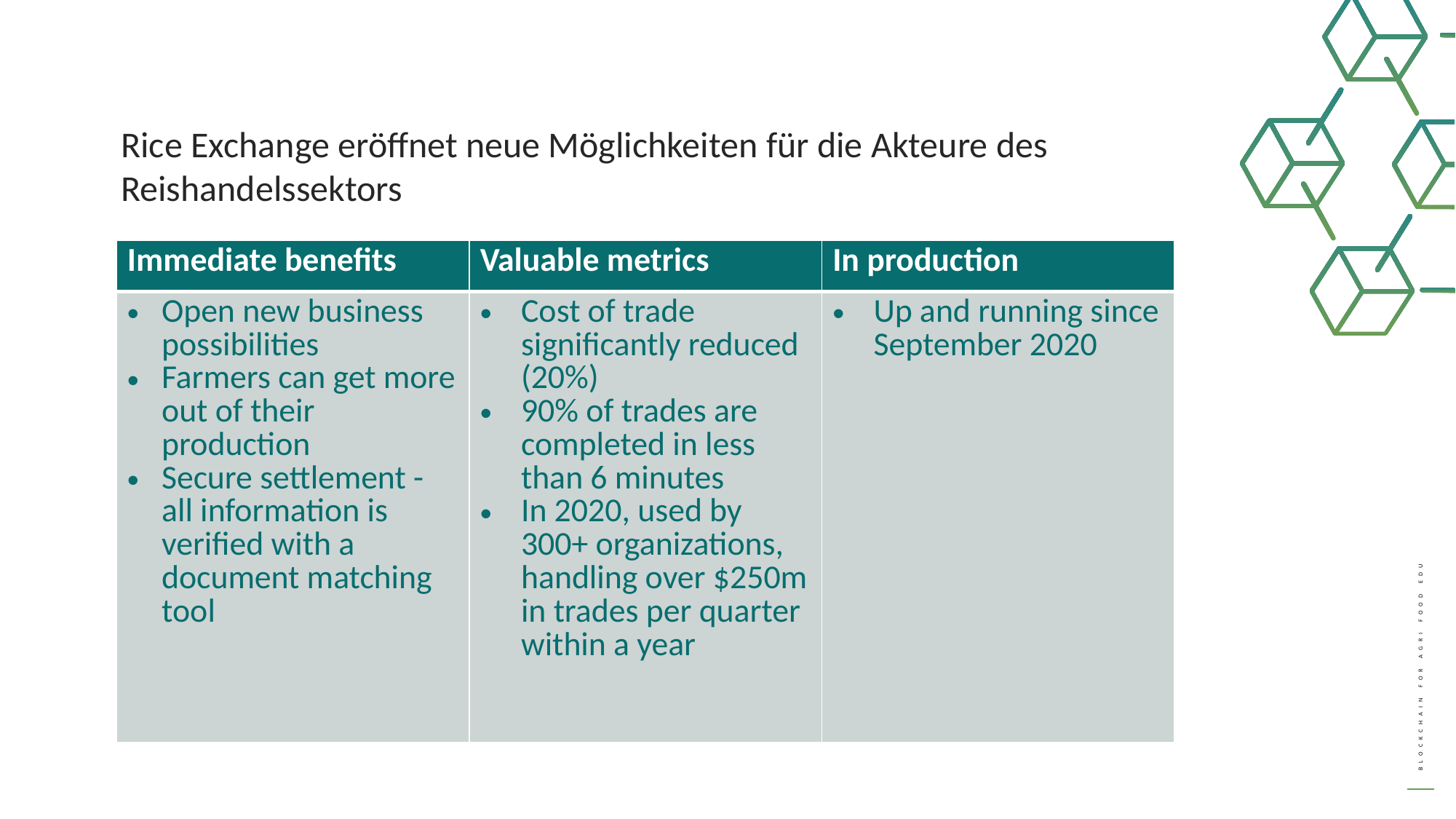

Rice Exchange eröffnet neue Möglichkeiten für die Akteure des Reishandelssektors
| Immediate benefits | Valuable metrics | In production |
| --- | --- | --- |
| Open new business possibilities Farmers can get more out of their production Secure settlement - all information is verified with a document matching tool | Cost of trade significantly reduced (20%) 90% of trades are completed in less than 6 minutes In 2020, used by 300+ organizations, handling over $250m in trades per quarter within a year | Up and running since September 2020 |